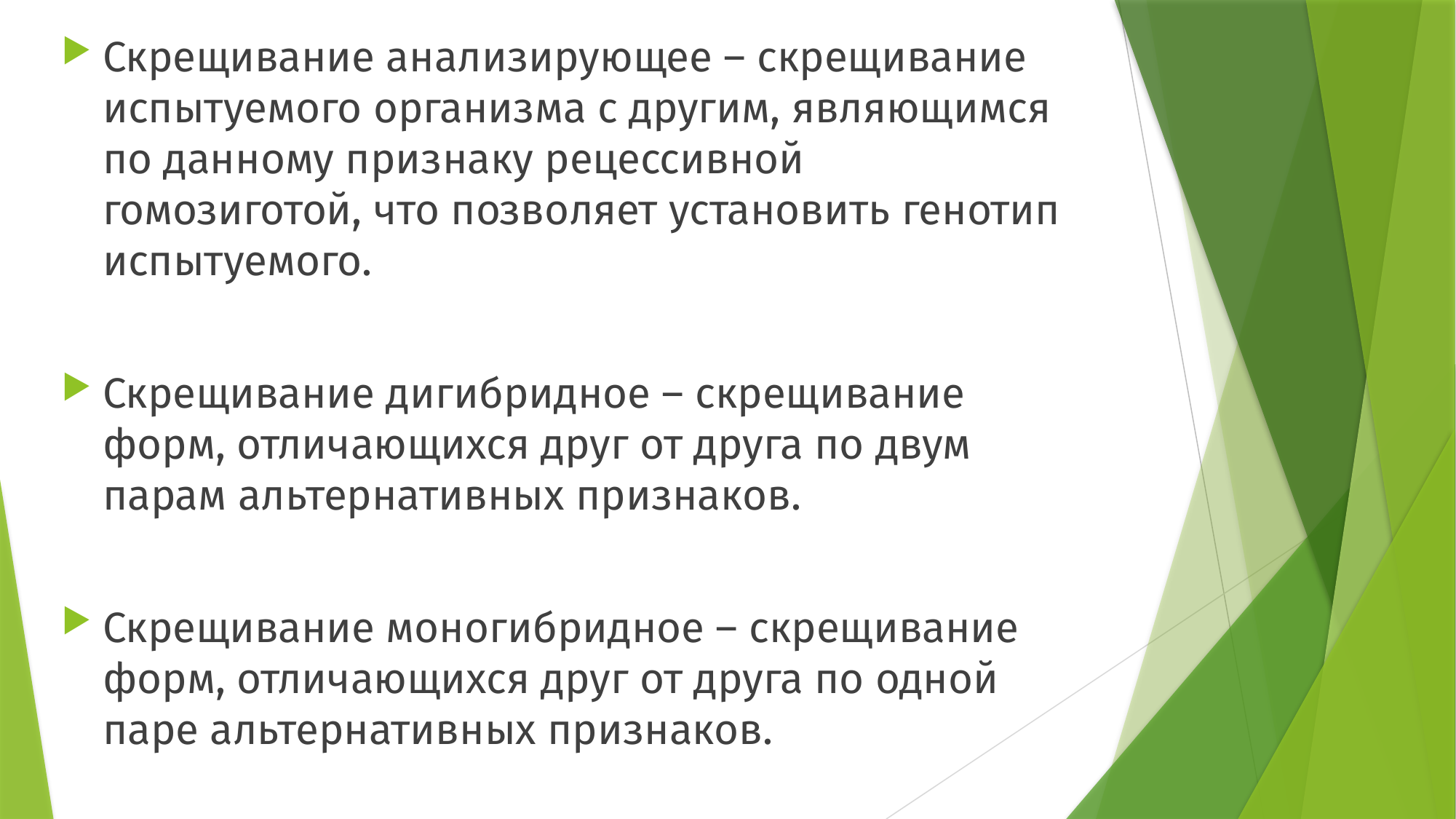

Скрещивание анализирующее – скрещивание испытуемого организма с другим, являющимся по данному признаку рецессивной гомозиготой, что позволяет установить генотип испытуемого.

Скрещивание дигибридное – скрещивание форм, отличающихся друг от друга по двум парам альтернативных признаков.

Скрещивание моногибридное – скрещивание форм, отличающихся друг от друга по одной паре альтернативных признаков.